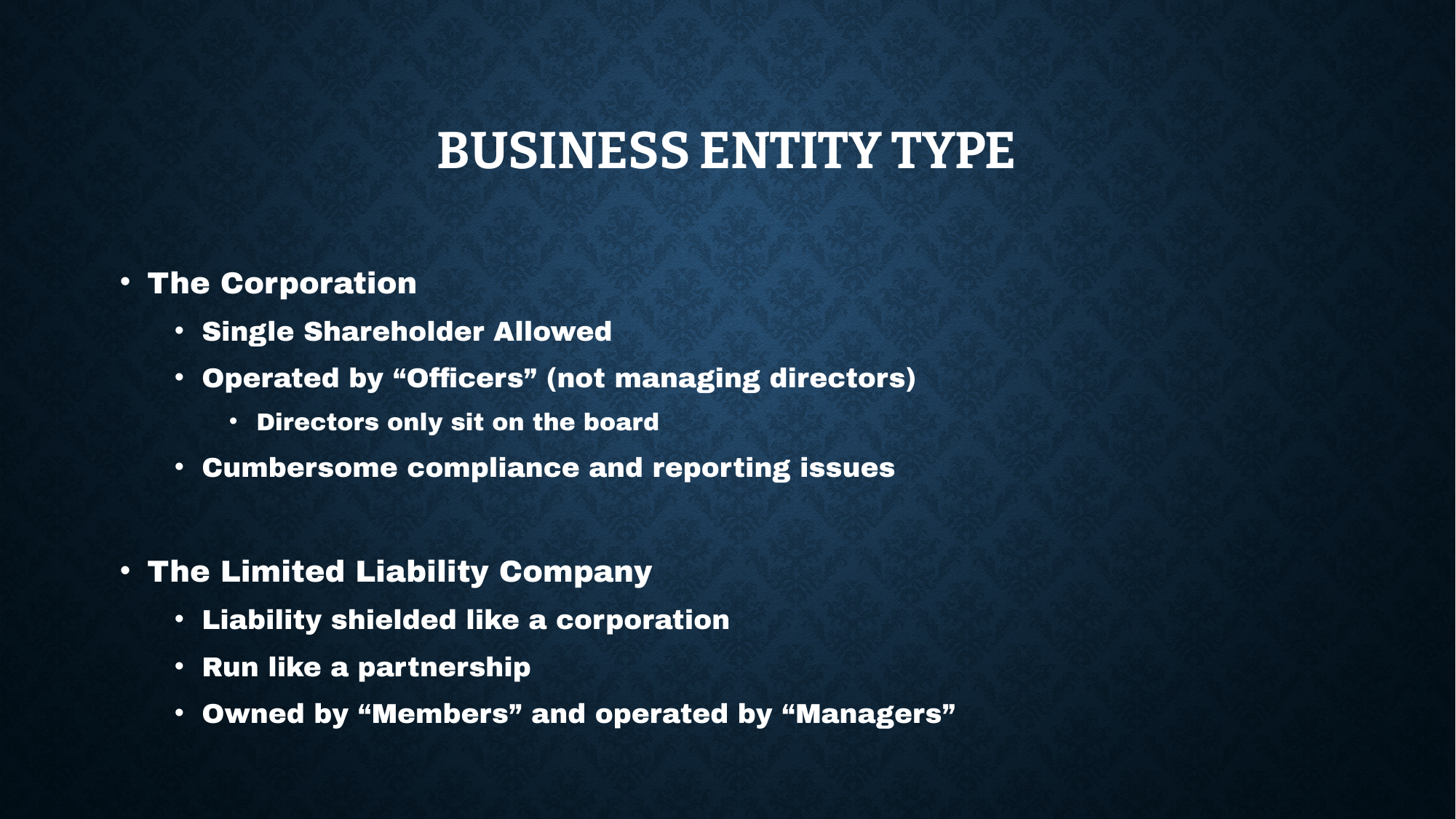

# BUSINESS ENTITY TYPE
The Corporation
Single Shareholder Allowed
Operated by “Officers” (not managing directors)
Directors only sit on the board
Cumbersome compliance and reporting issues

The Limited Liability Company
Liability shielded like a corporation
Run like a partnership
Owned by “Members” and operated by “Managers”